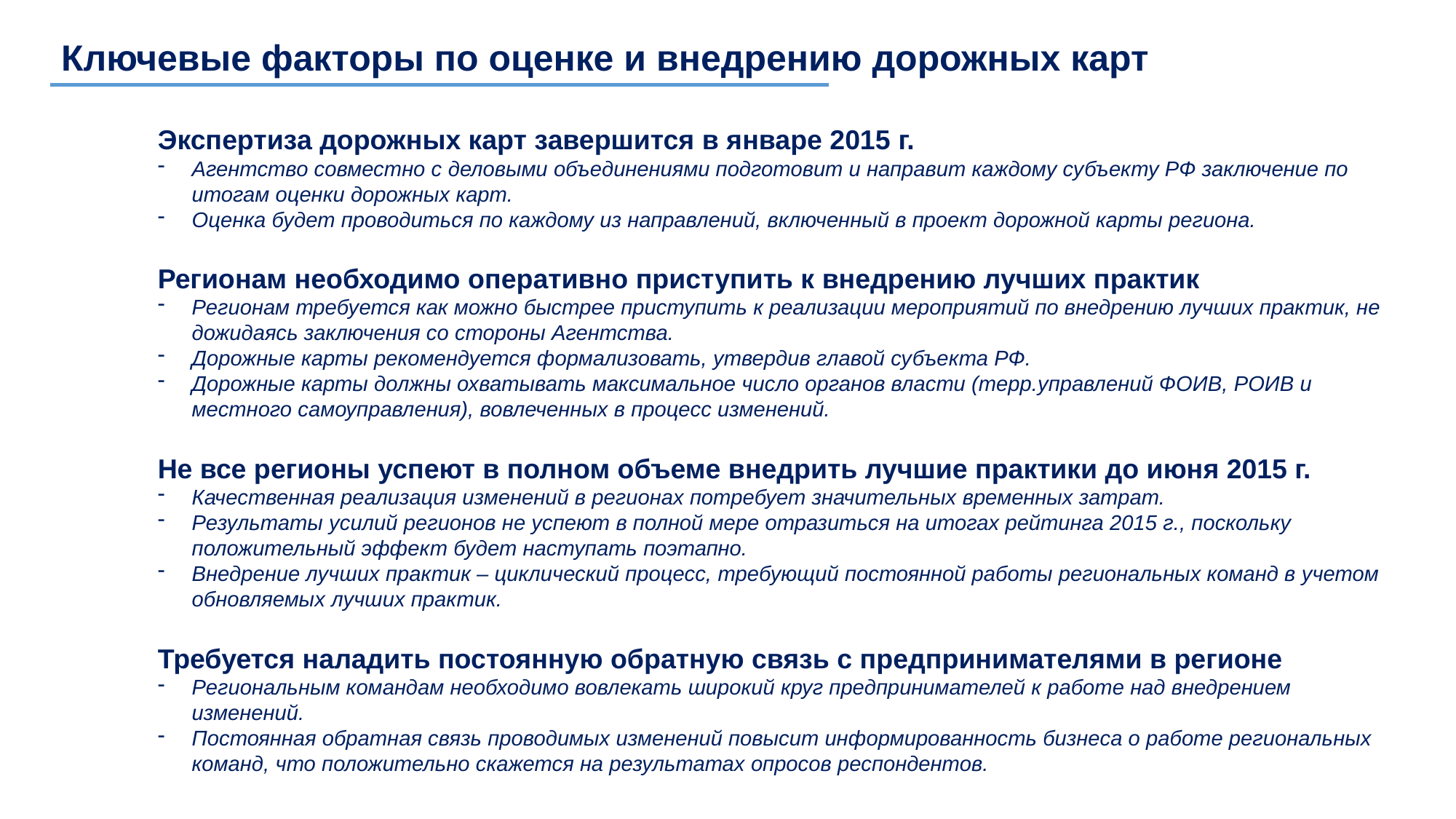

Ключевые факторы по оценке и внедрению дорожных карт
Экспертиза дорожных карт завершится в январе 2015 г.
Агентство совместно с деловыми объединениями подготовит и направит каждому субъекту РФ заключение по итогам оценки дорожных карт.
Оценка будет проводиться по каждому из направлений, включенный в проект дорожной карты региона.
Регионам необходимо оперативно приступить к внедрению лучших практик
Регионам требуется как можно быстрее приступить к реализации мероприятий по внедрению лучших практик, не дожидаясь заключения со стороны Агентства.
Дорожные карты рекомендуется формализовать, утвердив главой субъекта РФ.
Дорожные карты должны охватывать максимальное число органов власти (терр.управлений ФОИВ, РОИВ и местного самоуправления), вовлеченных в процесс изменений.
Не все регионы успеют в полном объеме внедрить лучшие практики до июня 2015 г.
Качественная реализация изменений в регионах потребует значительных временных затрат.
Результаты усилий регионов не успеют в полной мере отразиться на итогах рейтинга 2015 г., поскольку положительный эффект будет наступать поэтапно.
Внедрение лучших практик – циклический процесс, требующий постоянной работы региональных команд в учетом обновляемых лучших практик.
Требуется наладить постоянную обратную связь с предпринимателями в регионе
Региональным командам необходимо вовлекать широкий круг предпринимателей к работе над внедрением изменений.
Постоянная обратная связь проводимых изменений повысит информированность бизнеса о работе региональных команд, что положительно скажется на результатах опросов респондентов.